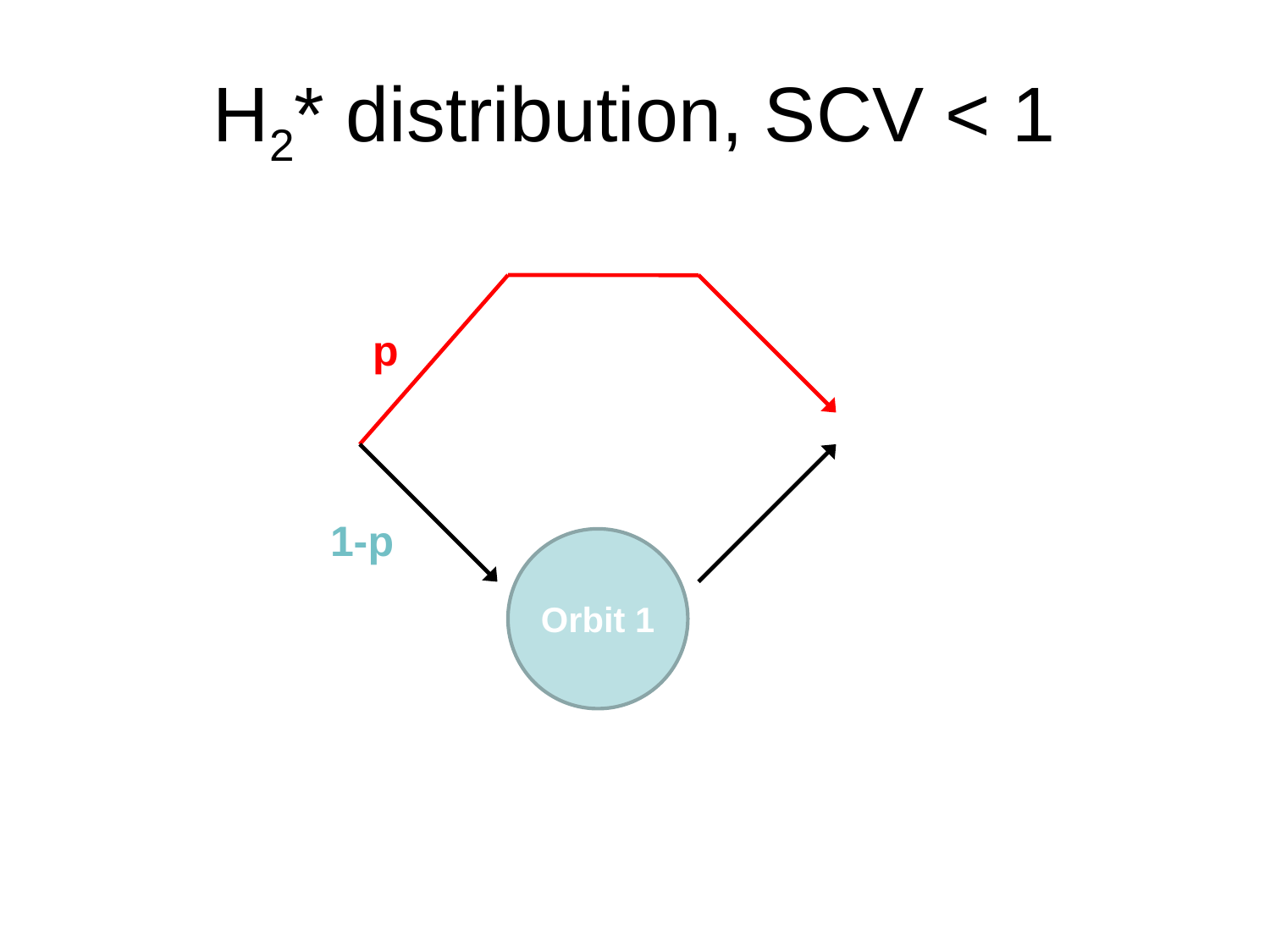

# H2* distribution, SCV < 1
p
1-p
Orbit 1